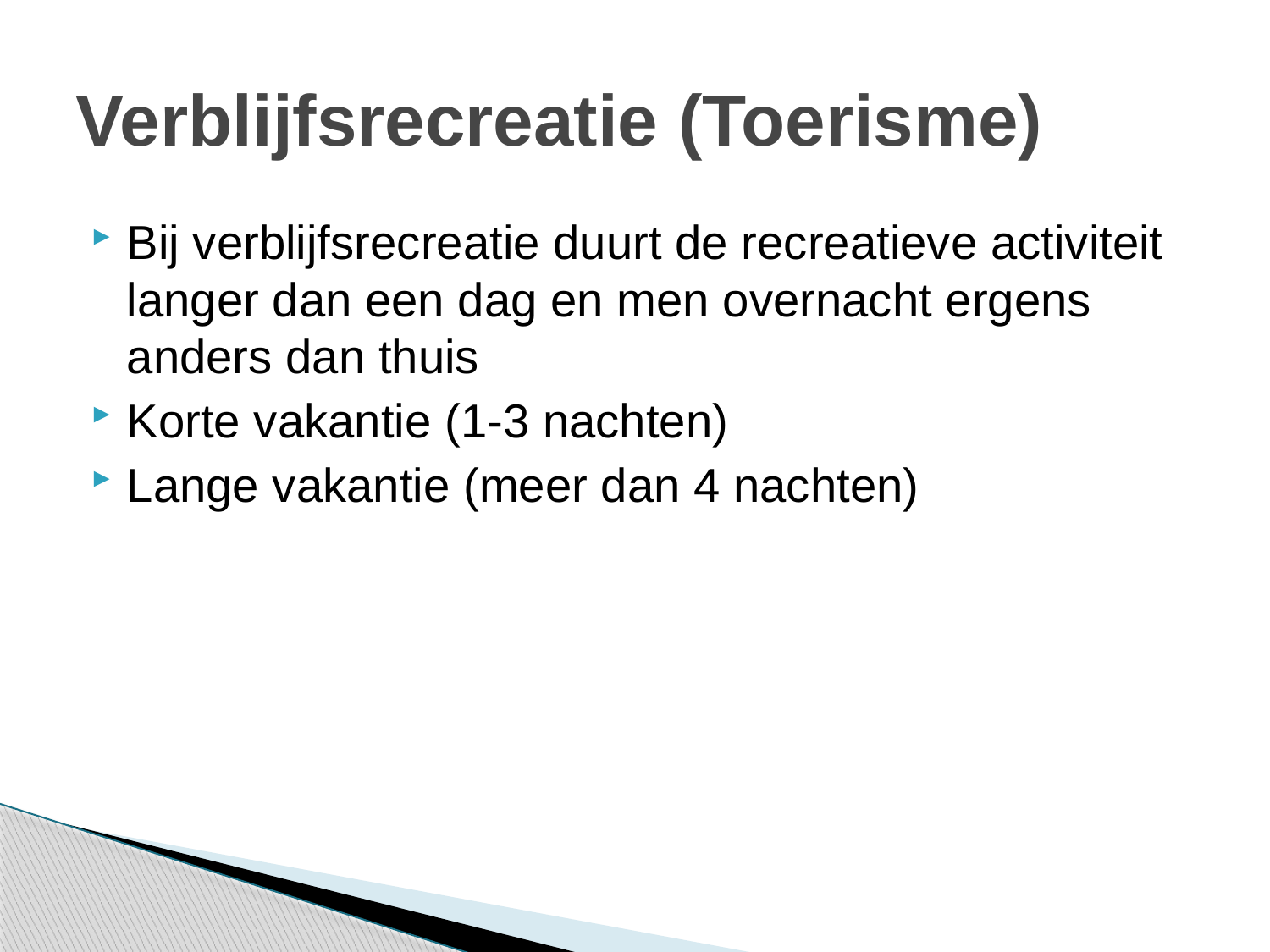

# Verblijfsrecreatie (Toerisme)
Bij verblijfsrecreatie duurt de recreatieve activiteit langer dan een dag en men overnacht ergens anders dan thuis
Korte vakantie (1-3 nachten)
Lange vakantie (meer dan 4 nachten)